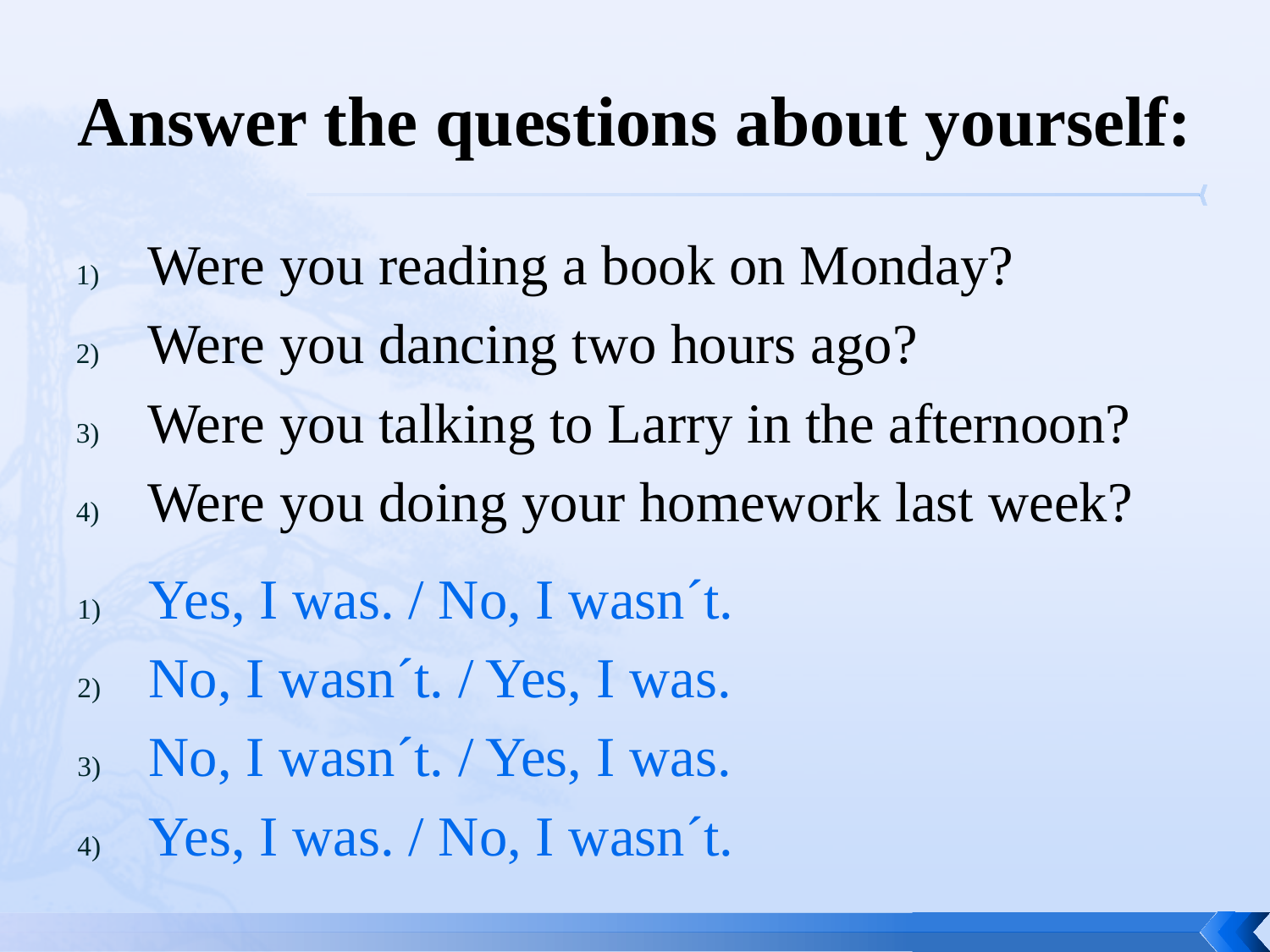

# Answer the questions about yourself:
Were you reading a book on Monday?
Were you dancing two hours ago?
Were you talking to Larry in the afternoon?
Were you doing your homework last week?

Yes, I was. / No, I wasn´t.
No, I wasn´t. / Yes, I was.
No, I wasn´t. / Yes, I was.
Yes, I was. / No, I wasn´t.